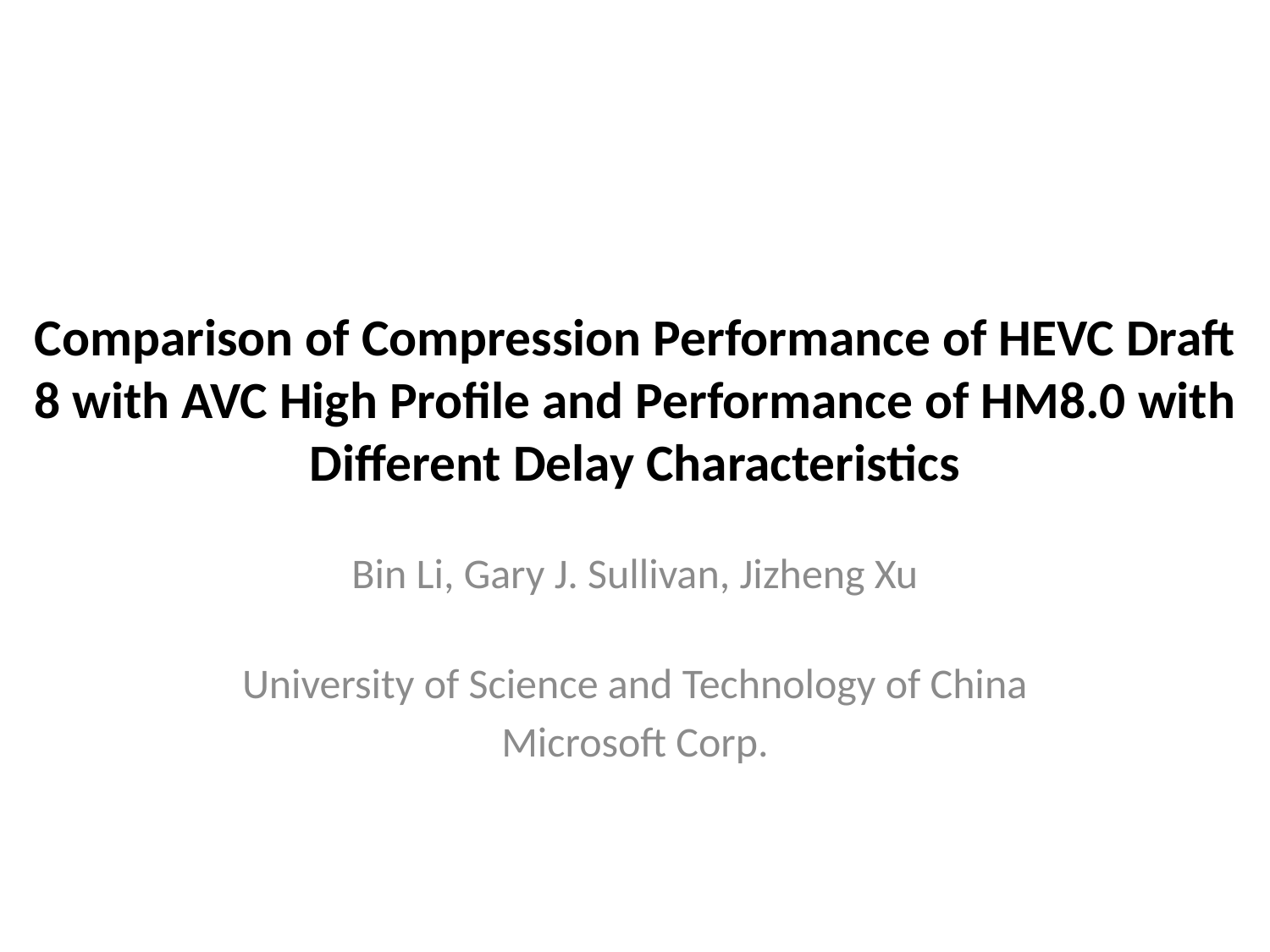

# Comparison of Compression Performance of HEVC Draft 8 with AVC High Profile and Performance of HM8.0 with Different Delay Characteristics
Bin Li, Gary J. Sullivan, Jizheng Xu
University of Science and Technology of China
Microsoft Corp.